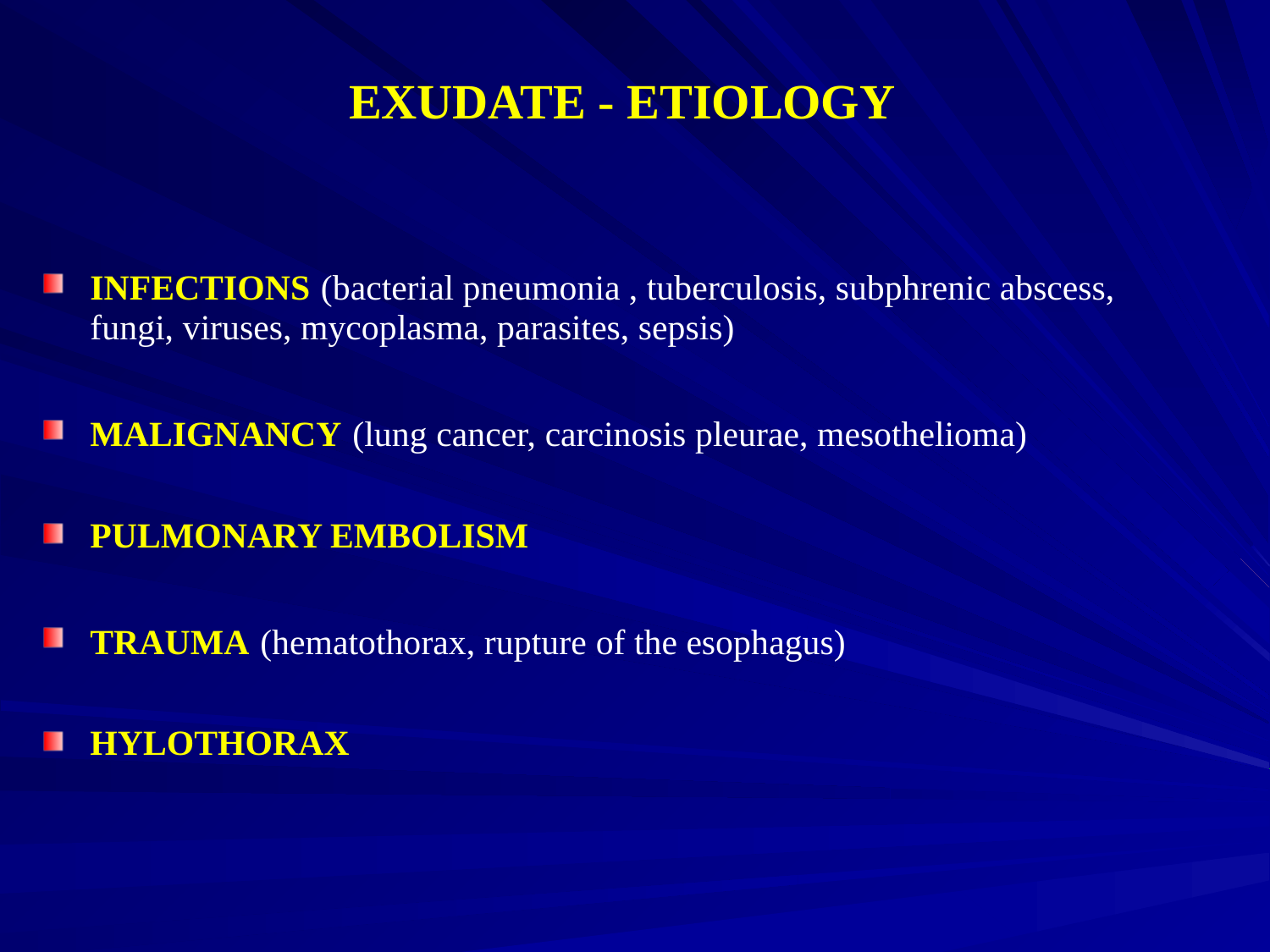

# EXUDATE - ETIOLOGY

INFECTIONS (bacterial pneumonia , tuberculosis, subphrenic abscess, fungi, viruses, mycoplasma, parasites, sepsis)

MALIGNANCY (lung cancer, carcinosis pleurae, mesothelioma)

PULMONARY EMBOLISM

TRAUMA (hematothorax, rupture of the esophagus)

HYLOTHORAX